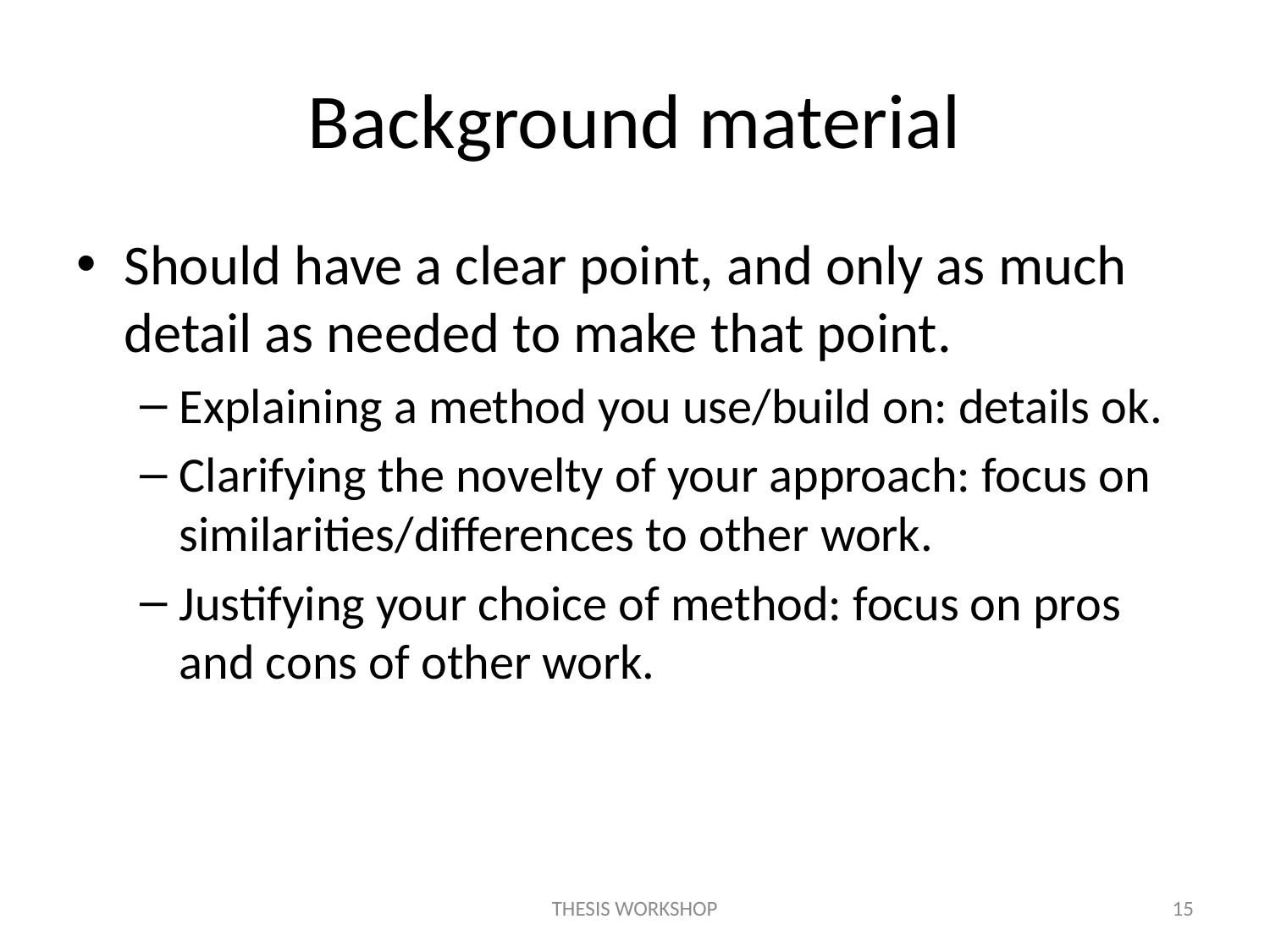

# Background material
Should have a clear point, and only as much detail as needed to make that point.
Explaining a method you use/build on: details ok.
Clarifying the novelty of your approach: focus on similarities/differences to other work.
Justifying your choice of method: focus on pros and cons of other work.
THESIS WORKSHOP
15